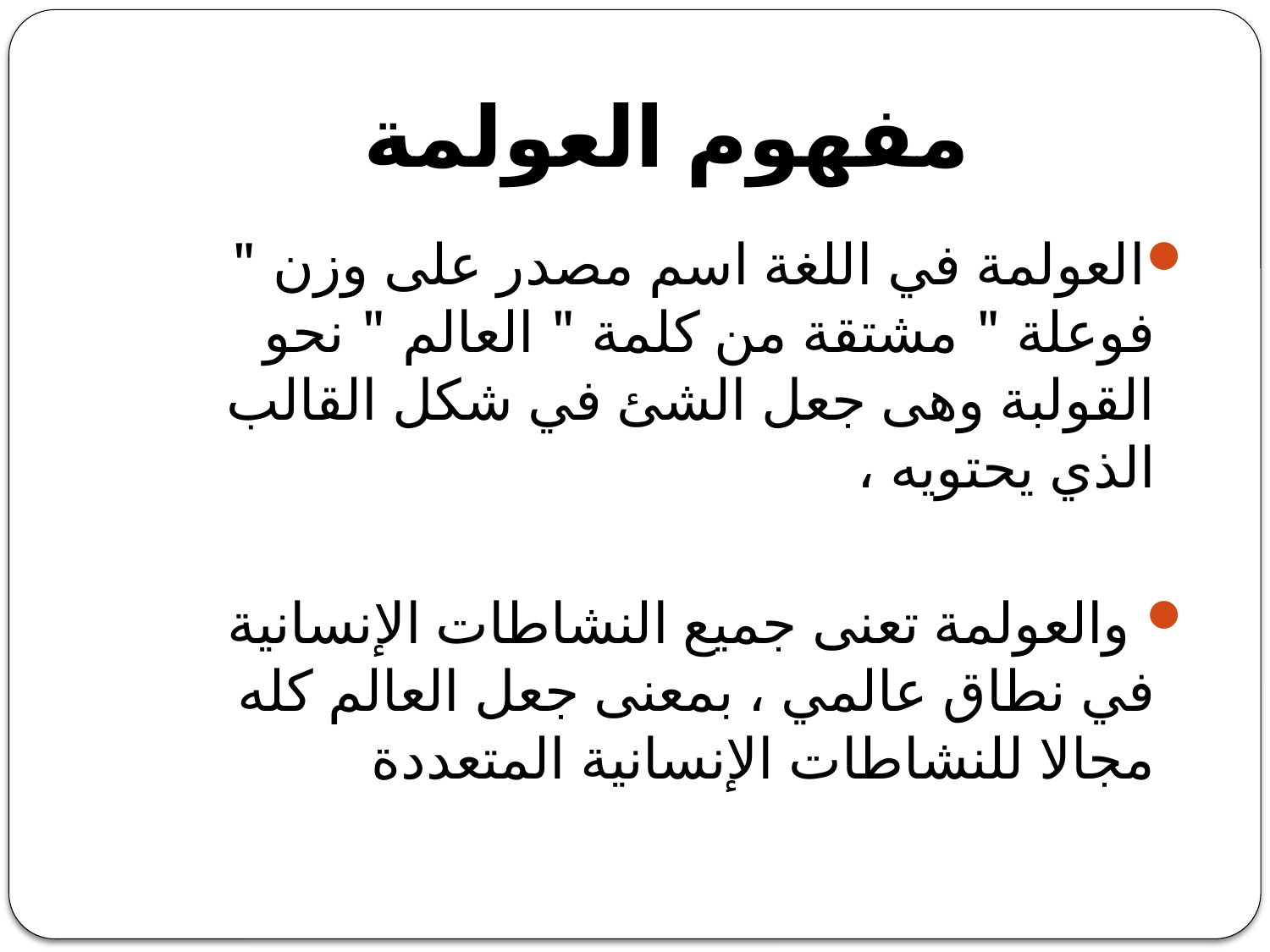

# مفهوم العولمة
العولمة في اللغة اسم مصدر على وزن " فوعلة " مشتقة من كلمة " العالم " نحو القولبة وهى جعل الشئ في شكل القالب الذي يحتويه ،

 والعولمة تعنى جميع النشاطات الإنسانية في نطاق عالمي ، بمعنى جعل العالم كله مجالا للنشاطات الإنسانية المتعددة